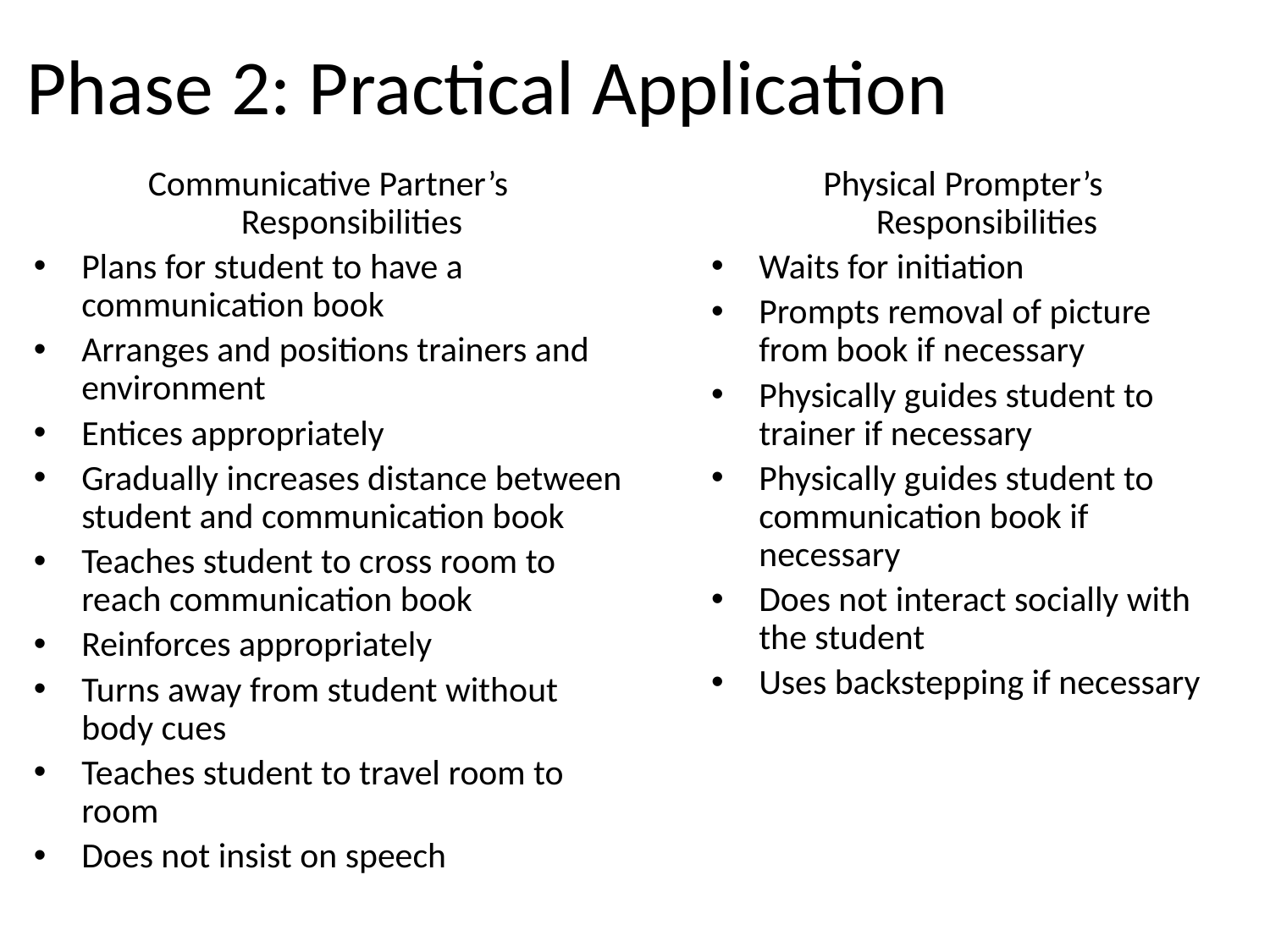

# Phase 2: Practical Application
Communicative Partner’s Responsibilities
Plans for student to have a communication book
Arranges and positions trainers and environment
Entices appropriately
Gradually increases distance between student and communication book
Teaches student to cross room to reach communication book
Reinforces appropriately
Turns away from student without body cues
Teaches student to travel room to room
Does not insist on speech
Physical Prompter’s Responsibilities
Waits for initiation
Prompts removal of picture from book if necessary
Physically guides student to trainer if necessary
Physically guides student to communication book if necessary
Does not interact socially with the student
Uses backstepping if necessary